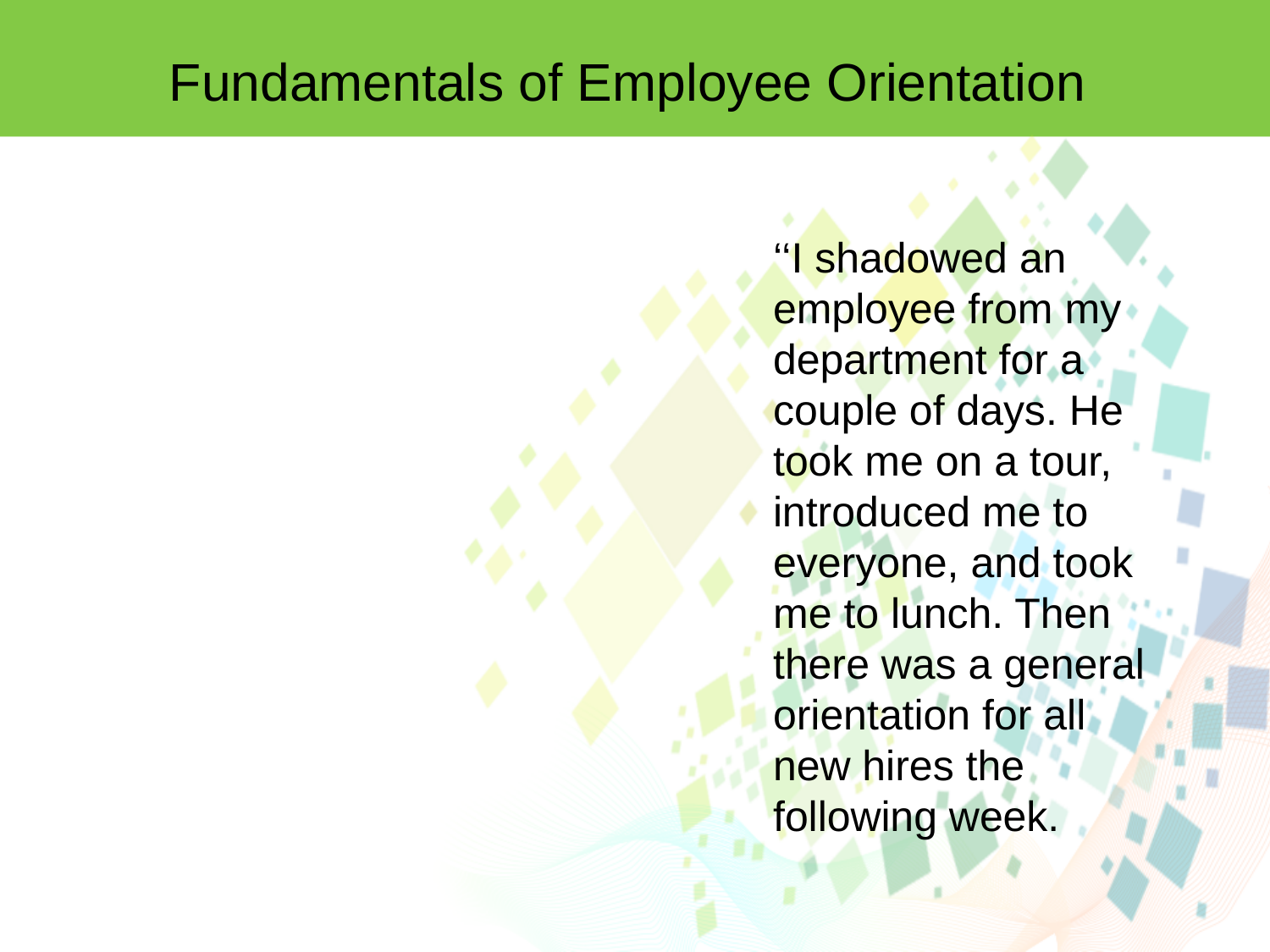

Fundamentals of Employee Orientation
‘‘I shadowed an employee from my department for a couple of days. He took me on a tour, introduced me to everyone, and took me to lunch. Then there was a general orientation for all new hires the following week.